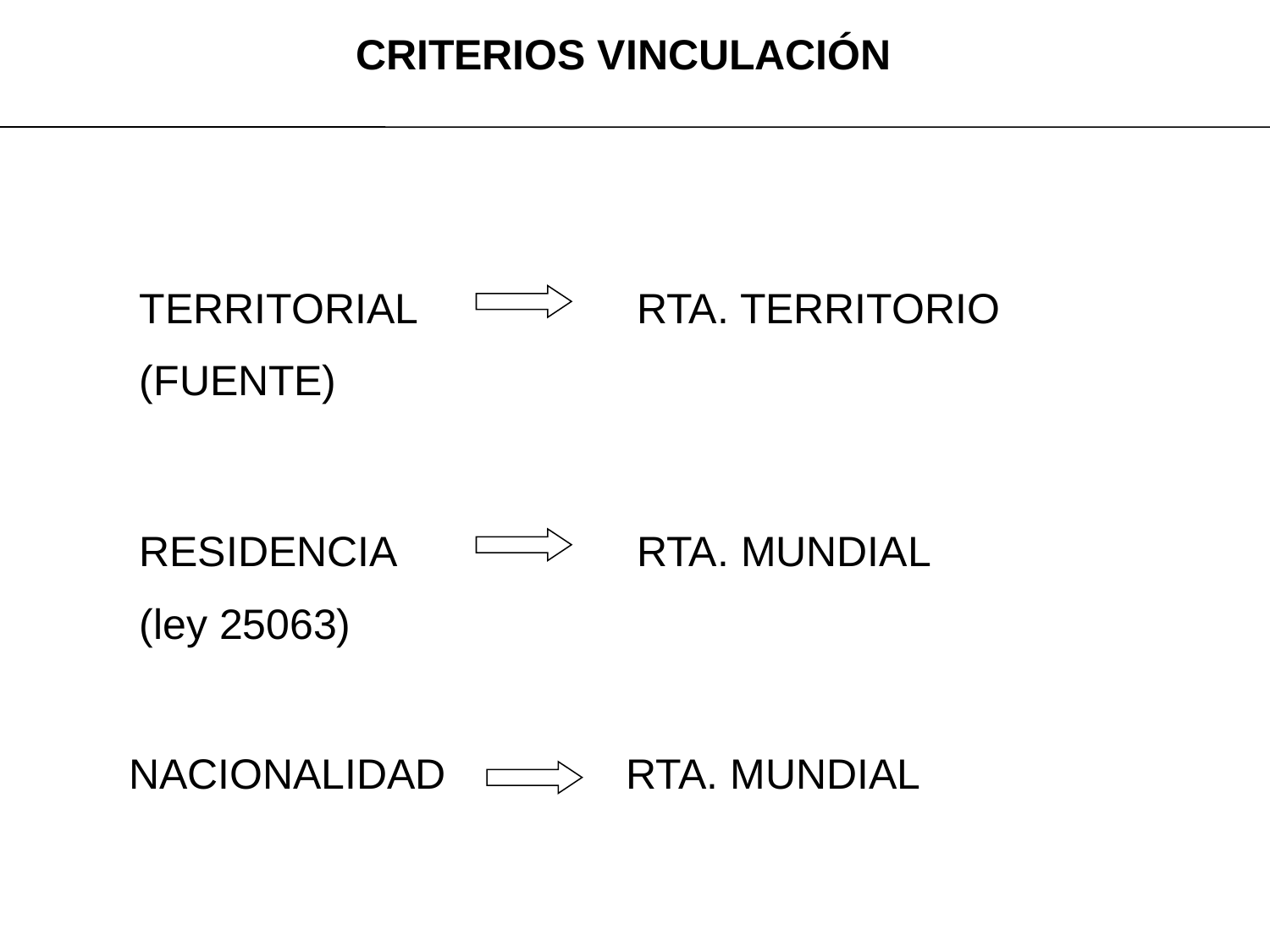

CRITERIOS VINCULACIÓN

TERRITORIAL
(FUENTE)
RTA. TERRITORIO

RESIDENCIA
(ley 25063)
RTA. MUNDIAL

NACIONALIDAD
RTA. MUNDIAL